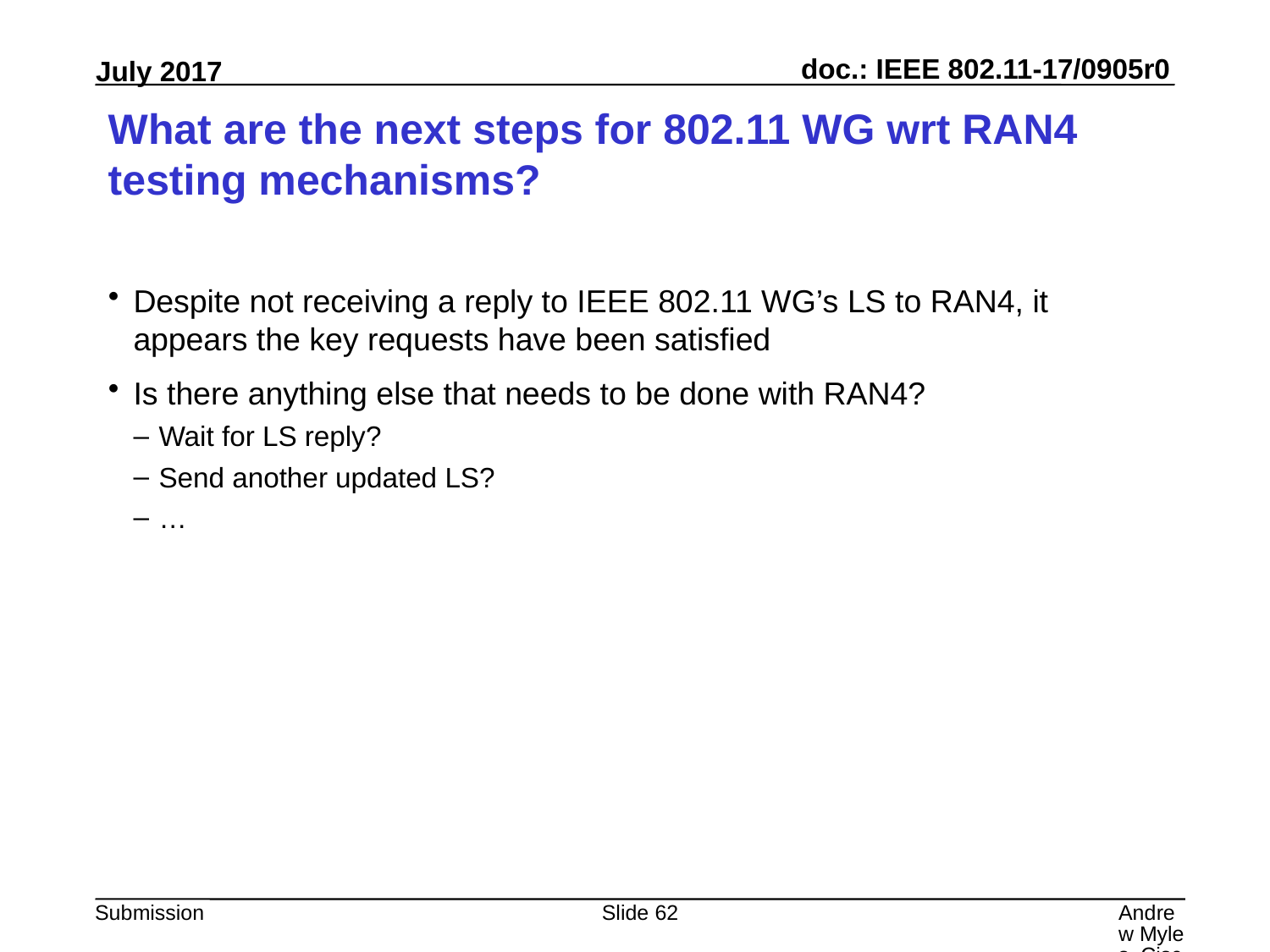

# What are the next steps for 802.11 WG wrt RAN4 testing mechanisms?
Despite not receiving a reply to IEEE 802.11 WG’s LS to RAN4, it appears the key requests have been satisfied
Is there anything else that needs to be done with RAN4?
Wait for LS reply?
Send another updated LS?
…

Slide 62
Andrew Myles, Cisco